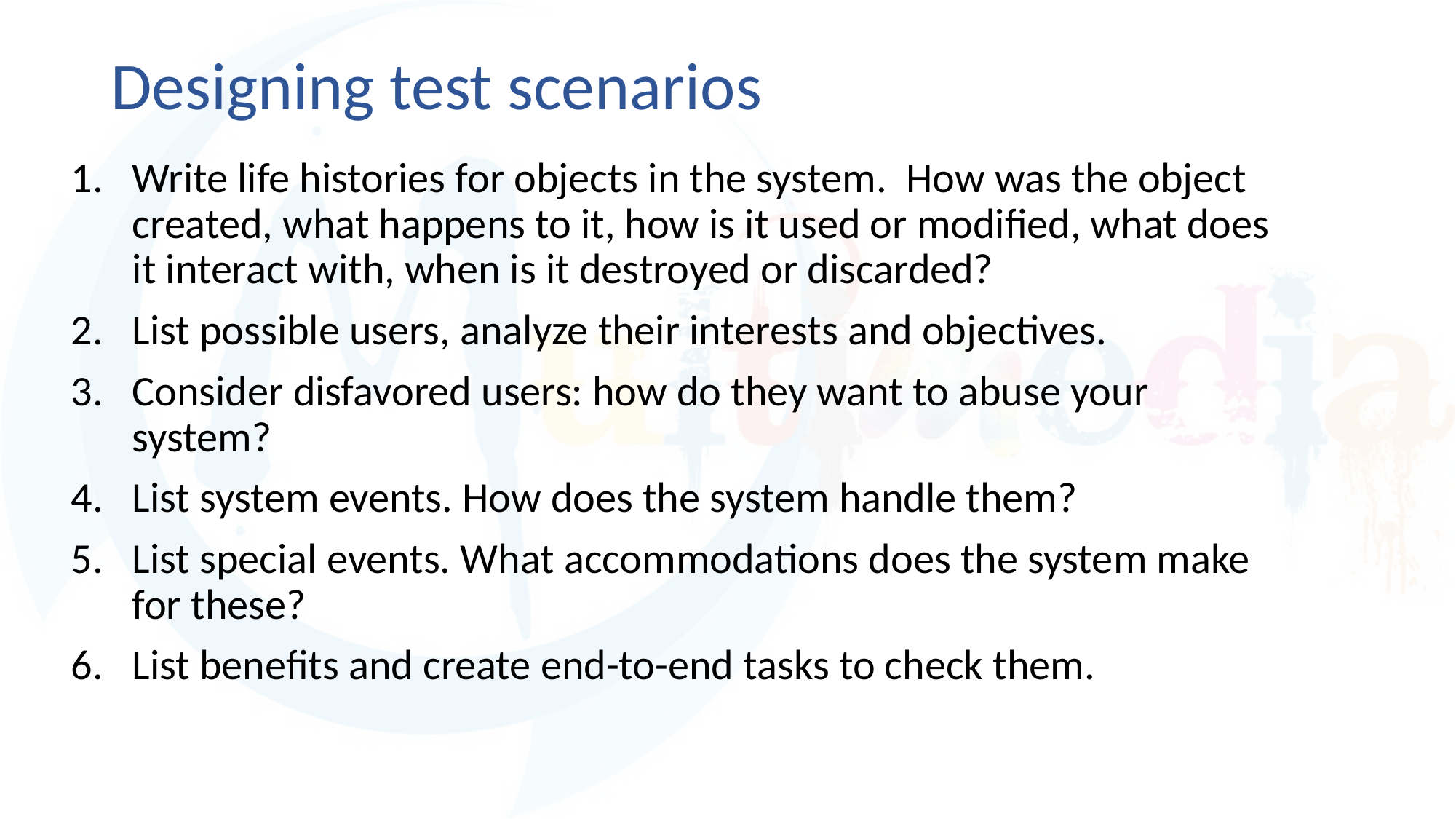

# Designing test scenarios
Write life histories for objects in the system.  How was the object created, what happens to it, how is it used or modified, what does it interact with, when is it destroyed or discarded?
List possible users, analyze their interests and objectives.
Consider disfavored users: how do they want to abuse your system?
List system events. How does the system handle them?
List special events. What accommodations does the system make for these?
List benefits and create end-to-end tasks to check them.